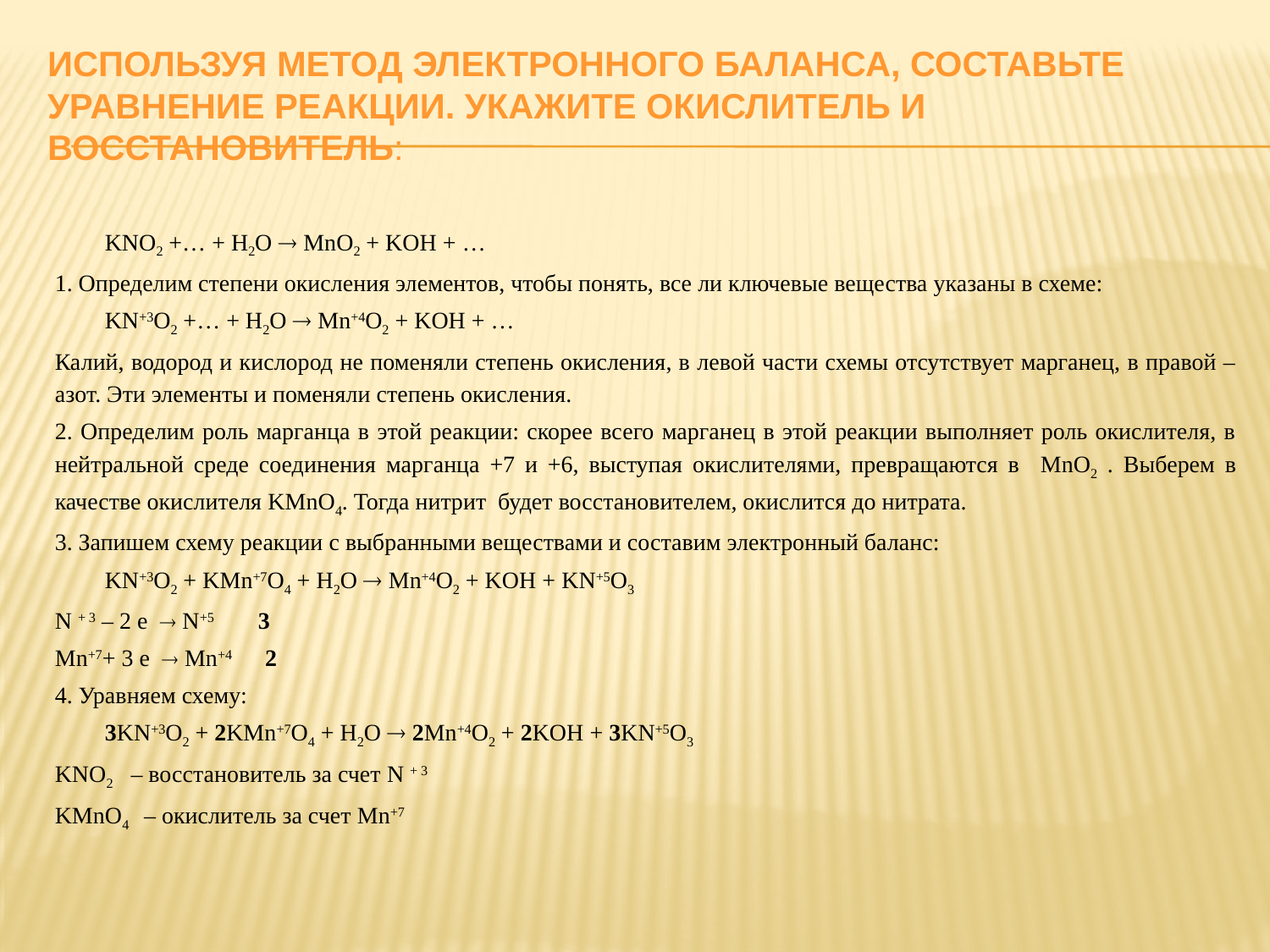

# Используя метод электронного баланса, составьте уравнение реакции. Укажите окислитель и восстановитель:
KNO2 +… + H2O → MnO2 + KOH + …
1. Определим степени окисления элементов, чтобы понять, все ли ключевые вещества указаны в схеме:
KN+3O2 +… + H2O → Mn+4O2 + KOH + …
Калий, водород и кислород не поменяли степень окисления, в левой части схемы отсутствует марганец, в правой – азот. Эти элементы и поменяли степень окисления.
2. Определим роль марганца в этой реакции: скорее всего марганец в этой реакции выполняет роль окислителя, в нейтральной среде соединения марганца +7 и +6, выступая окислителями, превращаются в  MnO2 . Выберем в качестве окислителя KMnO4. Тогда нитрит  будет восстановителем, окислится до нитрата.
3. Запишем схему реакции с выбранными веществами и составим электронный баланс:
KN+3O2 + KMn+7O4 + H2O → Mn+4O2 + KOH + KN+5O3
N + 3 – 2 е  → N+5             3
Mn+7+ 3 е  → Mn+4      2
4. Уравняем схему:
3KN+3O2 + 2KMn+7O4 + H2O → 2Mn+4O2 + 2KOH + 3KN+5O3
KNO2   – восстановитель за счет N + 3
KMnO4   – окислитель за счет Mn+7